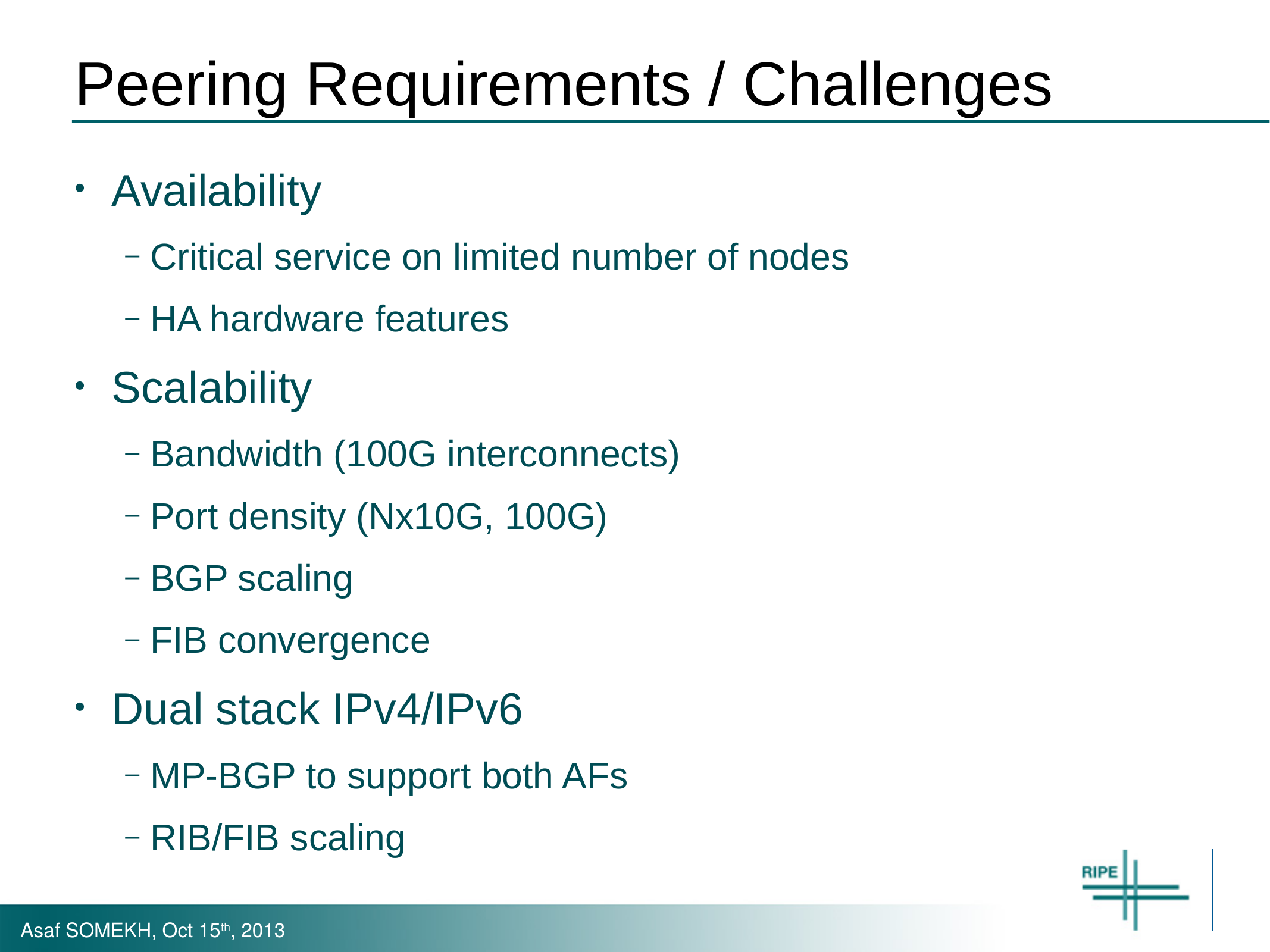

# Peering Requirements / Challenges
Availability
Critical service on limited number of nodes
HA hardware features
Scalability
Bandwidth (100G interconnects)
Port density (Nx10G, 100G)
BGP scaling
FIB convergence
Dual stack IPv4/IPv6
MP-BGP to support both AFs
RIB/FIB scaling